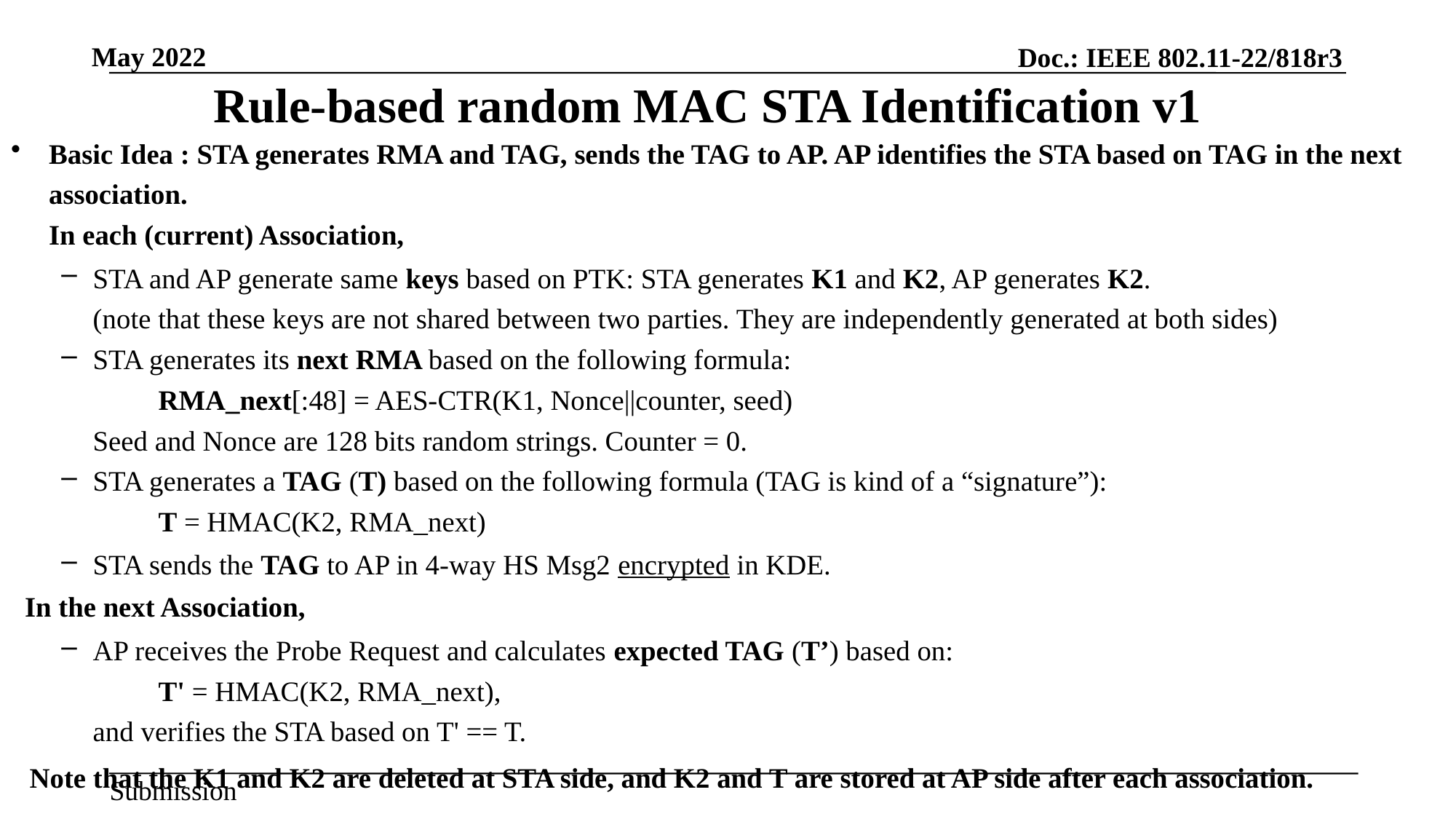

# Rule-based random MAC STA Identification v1
Basic Idea : STA generates RMA and TAG, sends the TAG to AP. AP identifies the STA based on TAG in the next association.
In each (current) Association,
STA and AP generate same keys based on PTK: STA generates K1 and K2, AP generates K2.
(note that these keys are not shared between two parties. They are independently generated at both sides)
STA generates its next RMA based on the following formula:
		RMA_next[:48] = AES-CTR(K1, Nonce||counter, seed)
Seed and Nonce are 128 bits random strings. Counter = 0.
STA generates a TAG (T) based on the following formula (TAG is kind of a “signature”):
		T = HMAC(K2, RMA_next)
STA sends the TAG to AP in 4-way HS Msg2 encrypted in KDE.
    In the next Association,
AP receives the Probe Request and calculates expected TAG (T’) based on:
		T' = HMAC(K2, RMA_next),
and verifies the STA based on T' == T.
   Note that the K1 and K2 are deleted at STA side, and K2 and T are stored at AP side after each association.